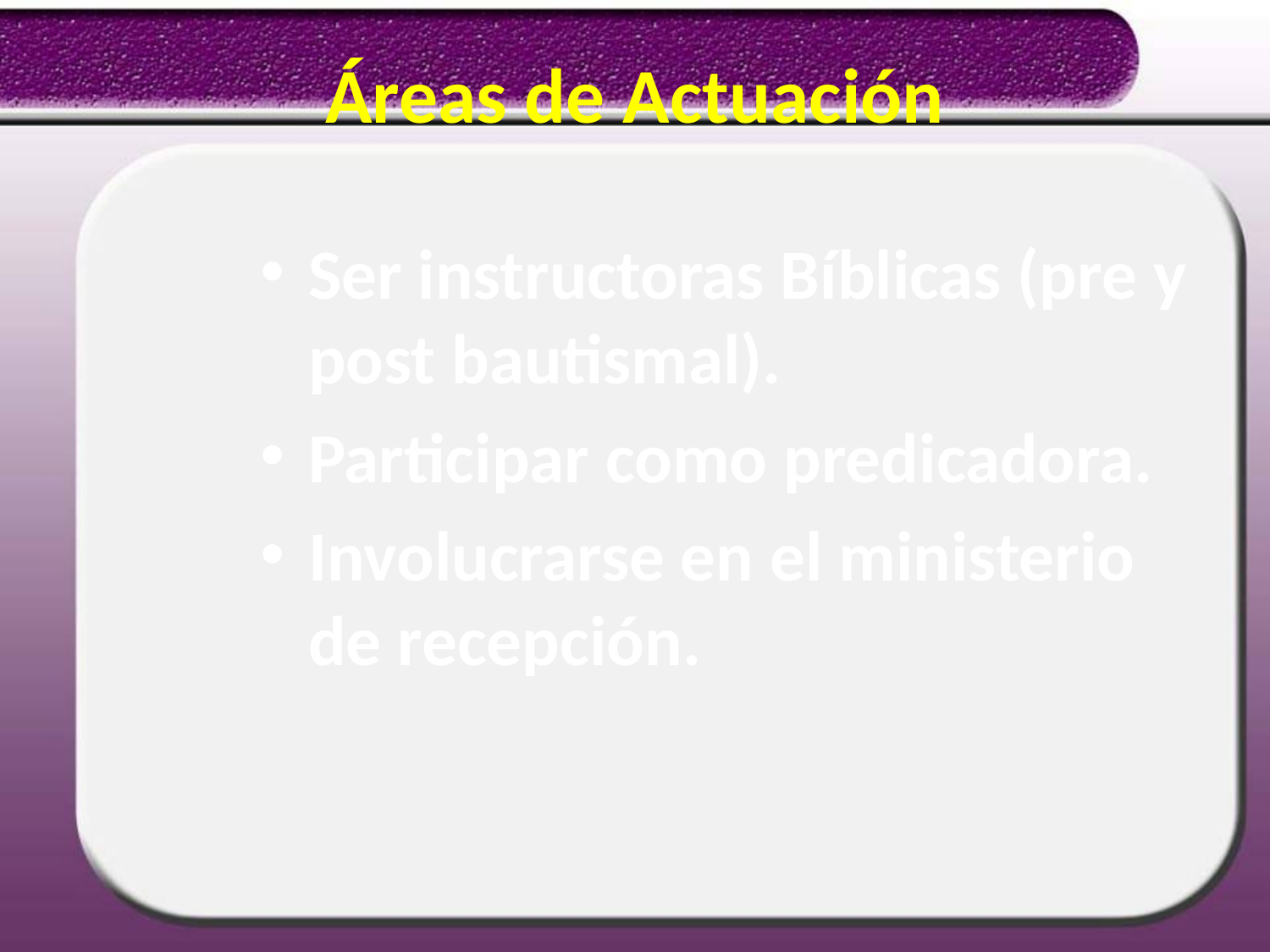

# Áreas de Actuación
Ser instructoras Bíblicas (pre y post bautismal).
Participar como predicadora.
Involucrarse en el ministerio de recepción.